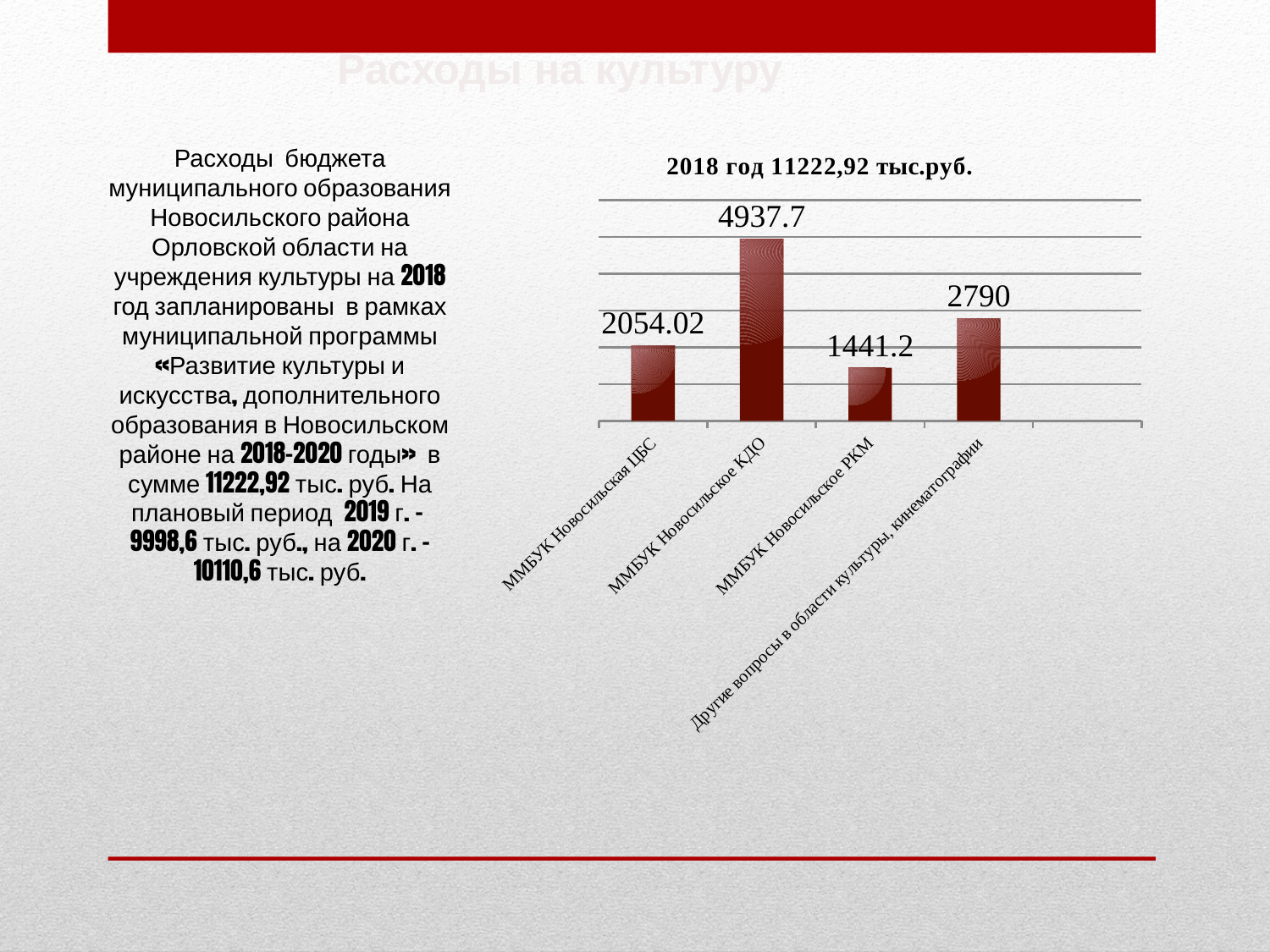

Расходы на культуру

### Chart: 2018 год 11222,92 тыс.руб.

| Category | 2017 год |
|---|---|
| ММБУК Новосильская ЦБС | 2054.02 |
| ММБУК Новосильское КДО | 4937.7 |
| ММБУК Новосильское РКМ | 1441.2 |
| Другие вопросы в области культуры, кинематографии | 2790.0 |
Расходы  бюджета муниципального образования Новосильского района Орловской области на учреждения культуры на 2018 год запланированы  в рамках муниципальной программы «Развитие культуры и искусства, дополнительного образования в Новосильском районе на 2018-2020 годы»  в сумме 11222,92 тыс. руб. На плановый период  2019 г. –  9998,6 тыс. руб., на 2020 г. – 10110,6 тыс. руб.

### Chart

| Category |
|---|